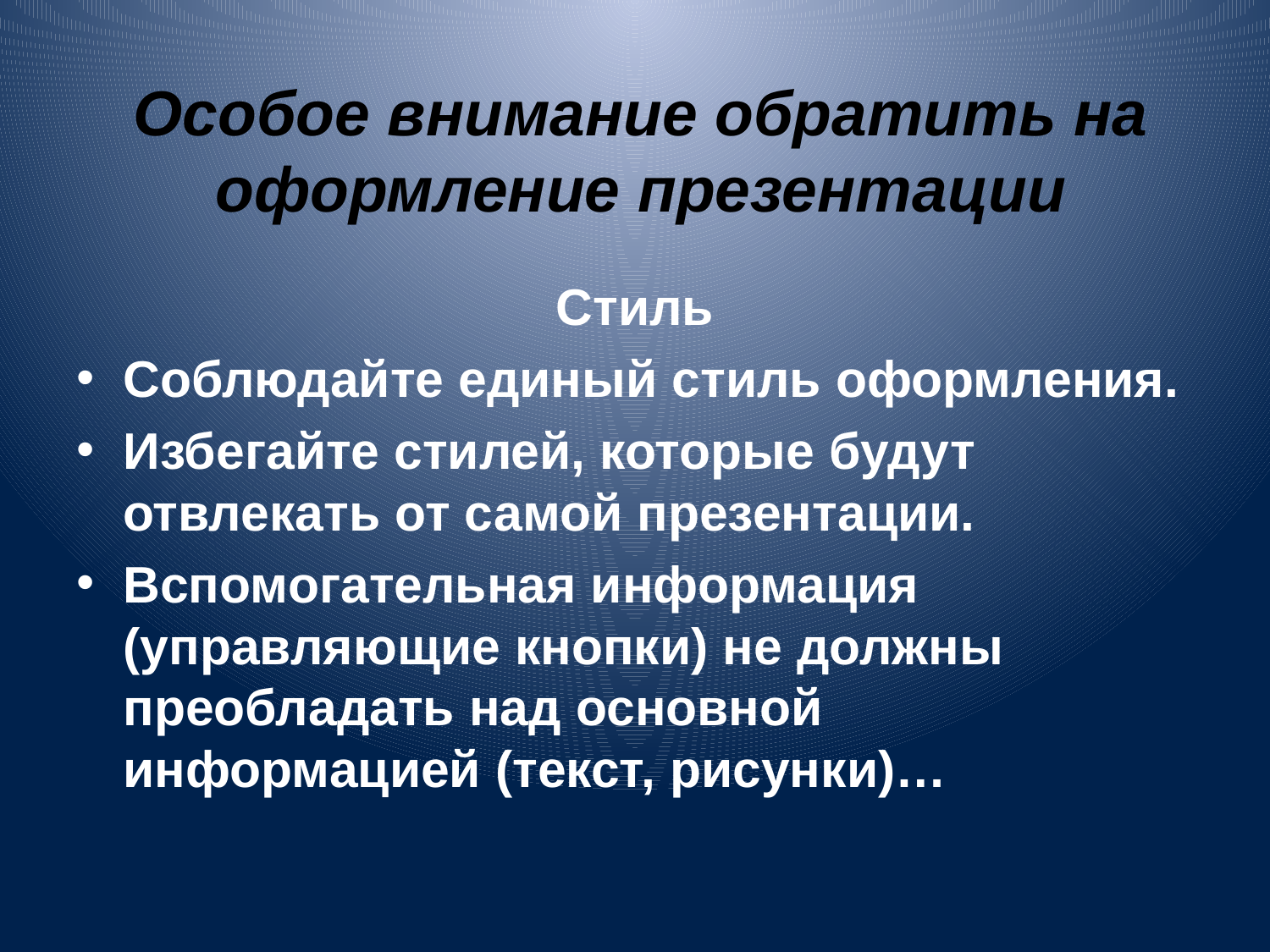

# Особое внимание обратить на оформление презентации
Стиль
Соблюдайте единый стиль оформления.
Избегайте стилей, которые будут отвлекать от самой презентации.
Вспомогательная информация (управляющие кнопки) не должны преобладать над основной информацией (текст, рисунки)…